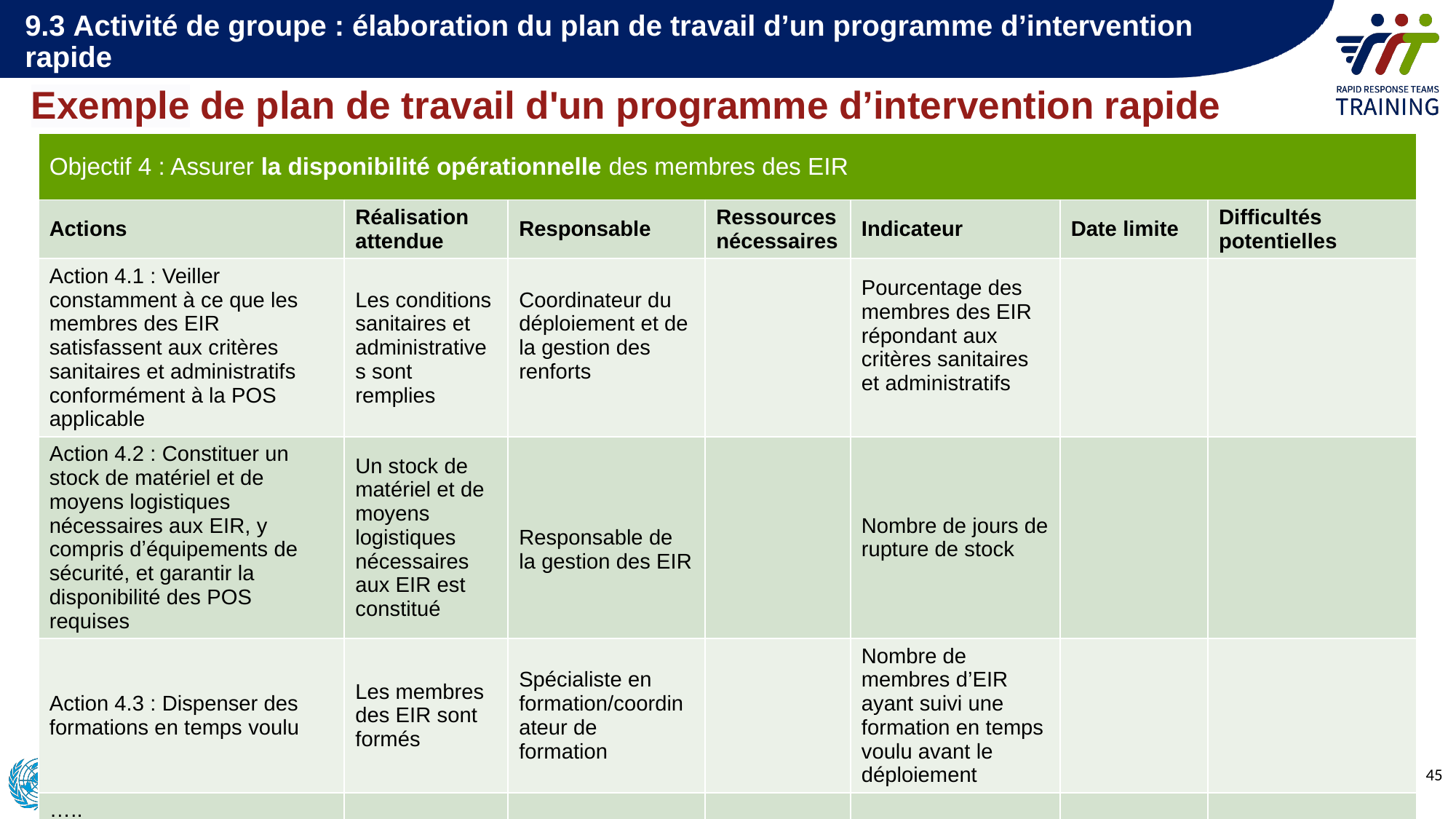

9.3 Activité de groupe : élaboration du plan de travail dʼun programme d’intervention rapide
Exemple de plan de travail d'un programme d’intervention rapide

| Objectif 4 : Assurer la disponibilité opérationnelle des membres des EIR |  |  |  |  |  |  |
| --- | --- | --- | --- | --- | --- | --- |
| Actions | Réalisation attendue | Responsable | Ressources nécessaires | Indicateur | Date limite | Difficultés potentielles |
| Action 4.1 : Veiller constamment à ce que les membres des EIR satisfassent aux critères sanitaires et administratifs conformément à la POS applicable | Les conditions sanitaires et administratives sont remplies | Coordinateur du déploiement et de la gestion des renforts |  | Pourcentage des membres des EIR répondant aux critères sanitaires et administratifs |  |  |
| Action 4.2 : Constituer un stock de matériel et de moyens logistiques nécessaires aux EIR, y compris dʼéquipements de sécurité, et garantir la disponibilité des POS requises | Un stock de matériel et de moyens logistiques nécessaires aux EIR est constitué | Responsable de la gestion des EIR |  | Nombre de jours de rupture de stock |  |  |
| Action 4.3 : Dispenser des formations en temps voulu | Les membres des EIR sont formés | Spécialiste en formation/coordinateur de formation |  | Nombre de membres d’EIR ayant suivi une formation en temps voulu avant le déploiement |  |  |
| ….. |  |  |  |  |  |  |
45